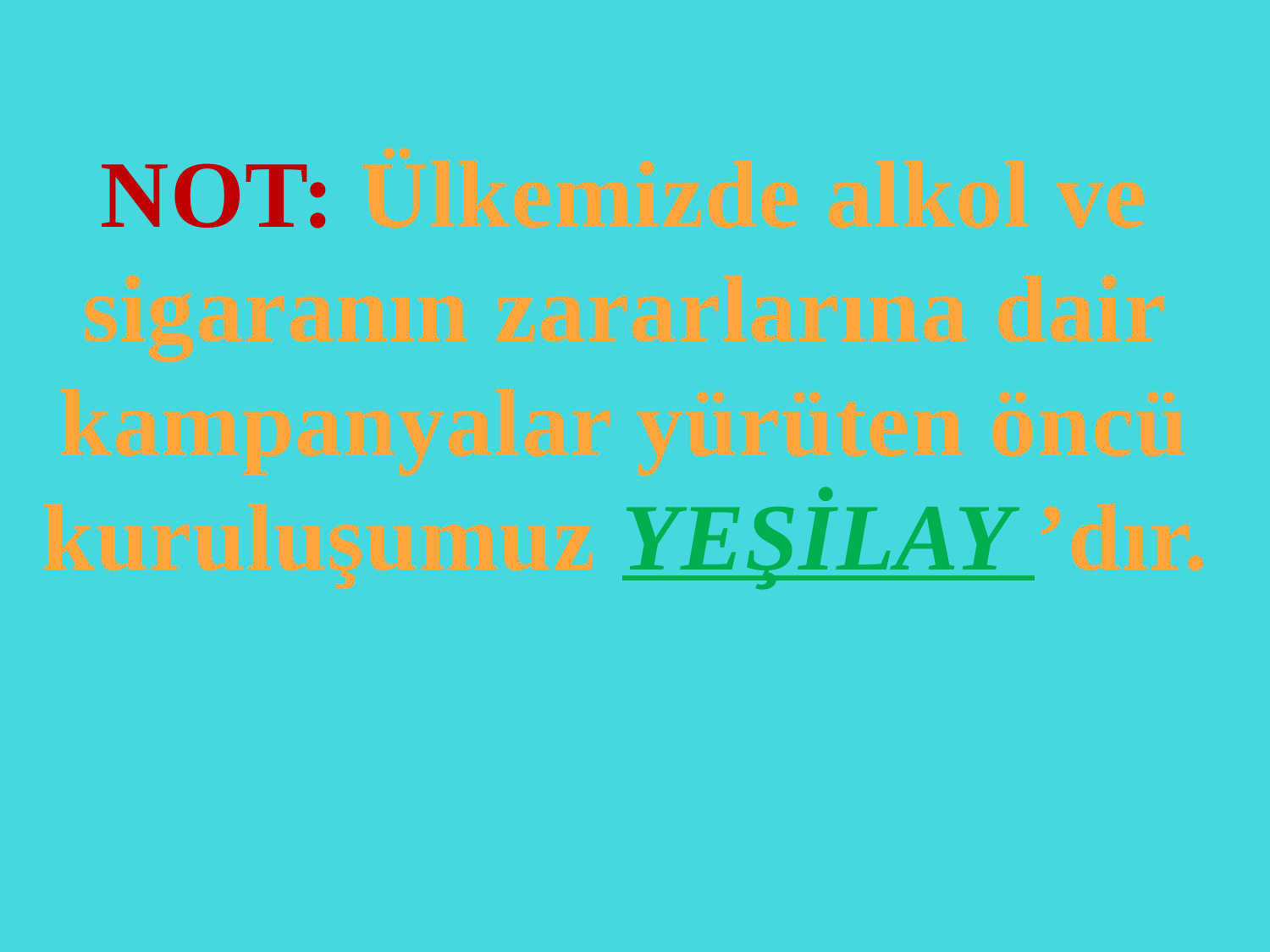

NOT: Ülkemizde alkol ve sigaranın zararlarına dair kampanyalar yürüten öncü kuruluşumuz YEŞİLAY ’dır.